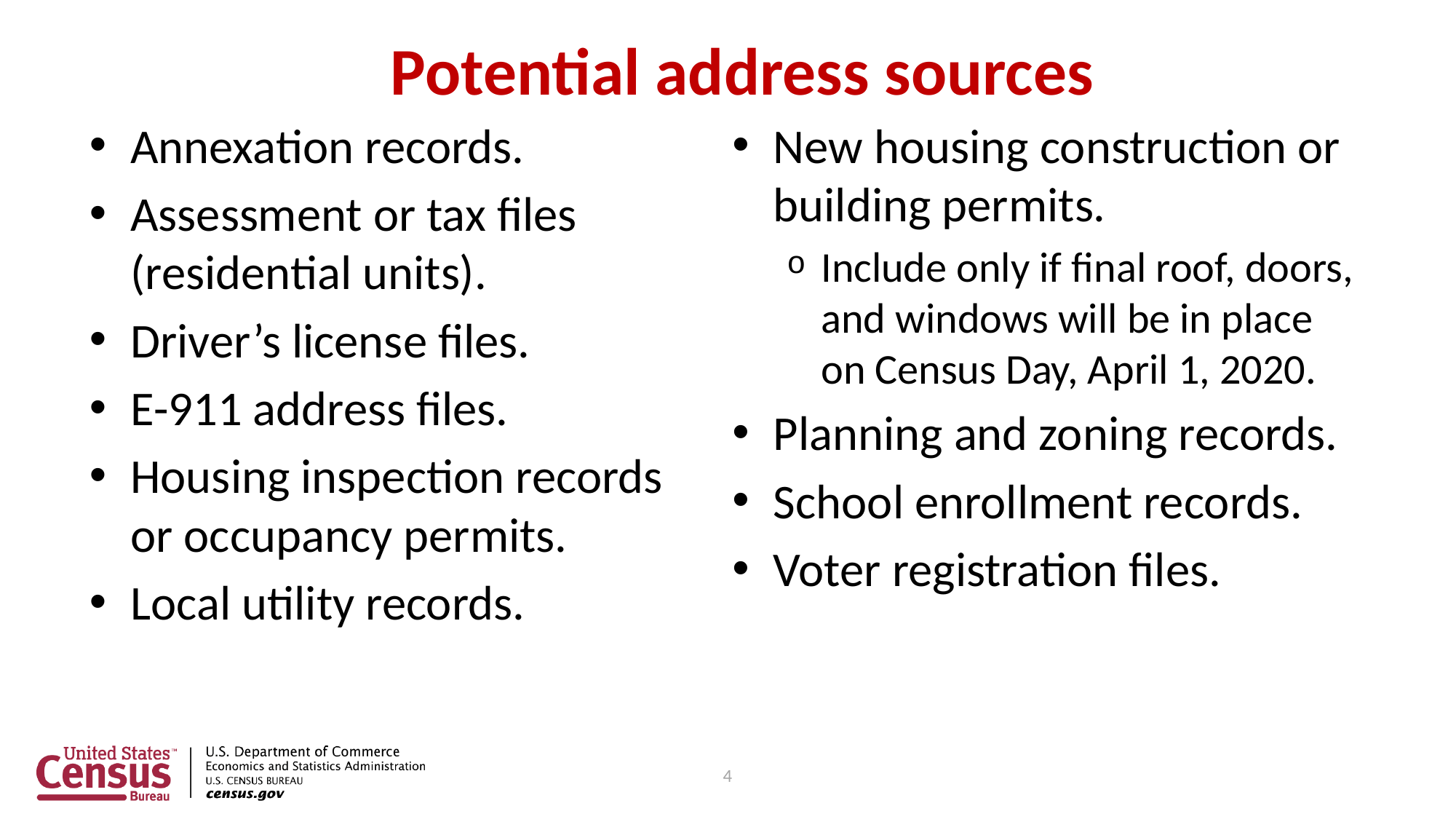

# Potential address sources
New housing construction or building permits.
Include only if final roof, doors, and windows will be in place on Census Day, April 1, 2020.
Planning and zoning records.
School enrollment records.
Voter registration files.
Annexation records.
Assessment or tax files (residential units).
Driver’s license files.
E-911 address files.
Housing inspection records or occupancy permits.
Local utility records.

4